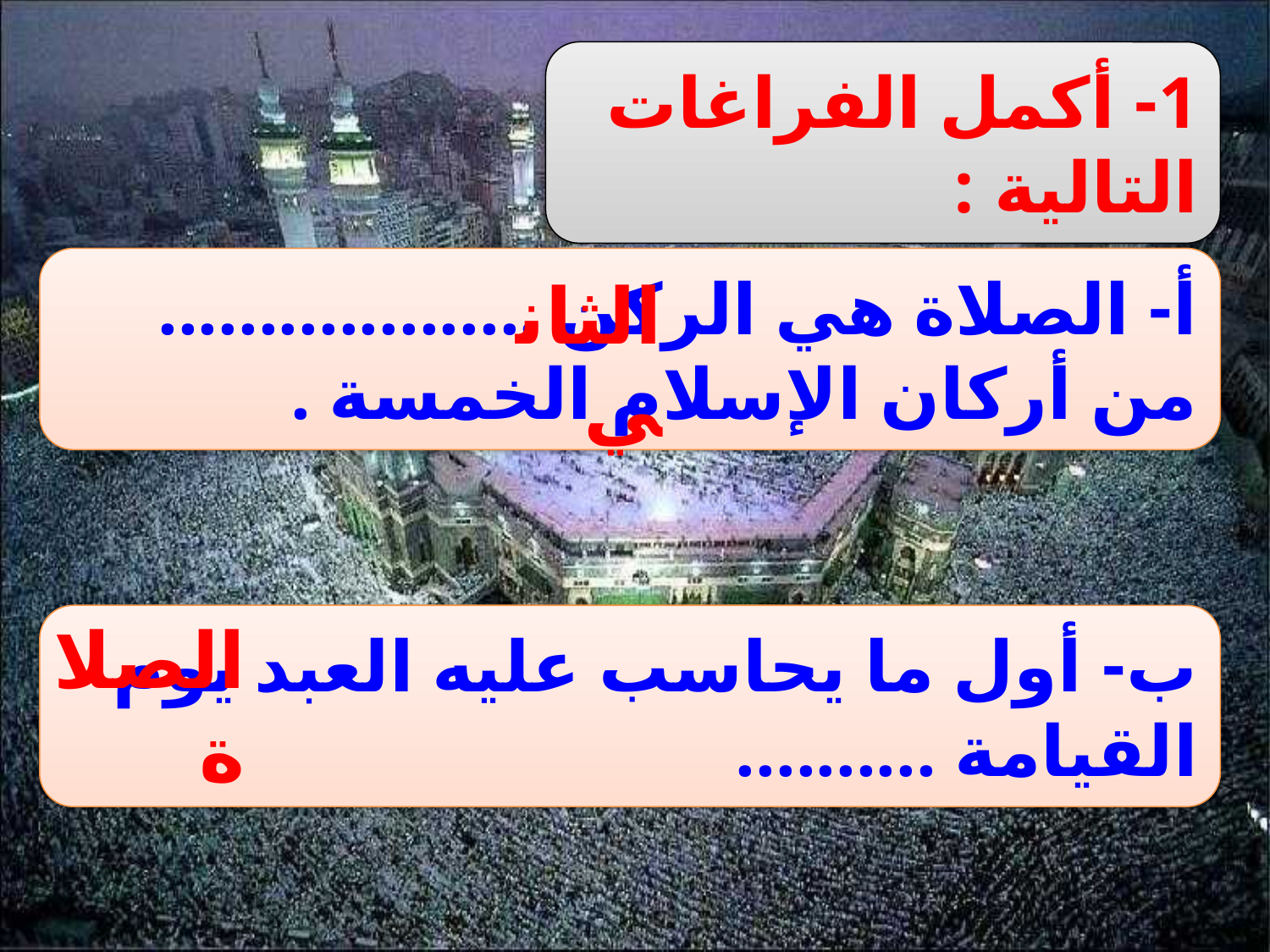

1- أكمل الفراغات التالية :
أ- الصلاة هي الركن ................... من أركان الإسلام الخمسة .
الثاني
الصلاة
ب- أول ما يحاسب عليه العبد يوم القيامة ..........